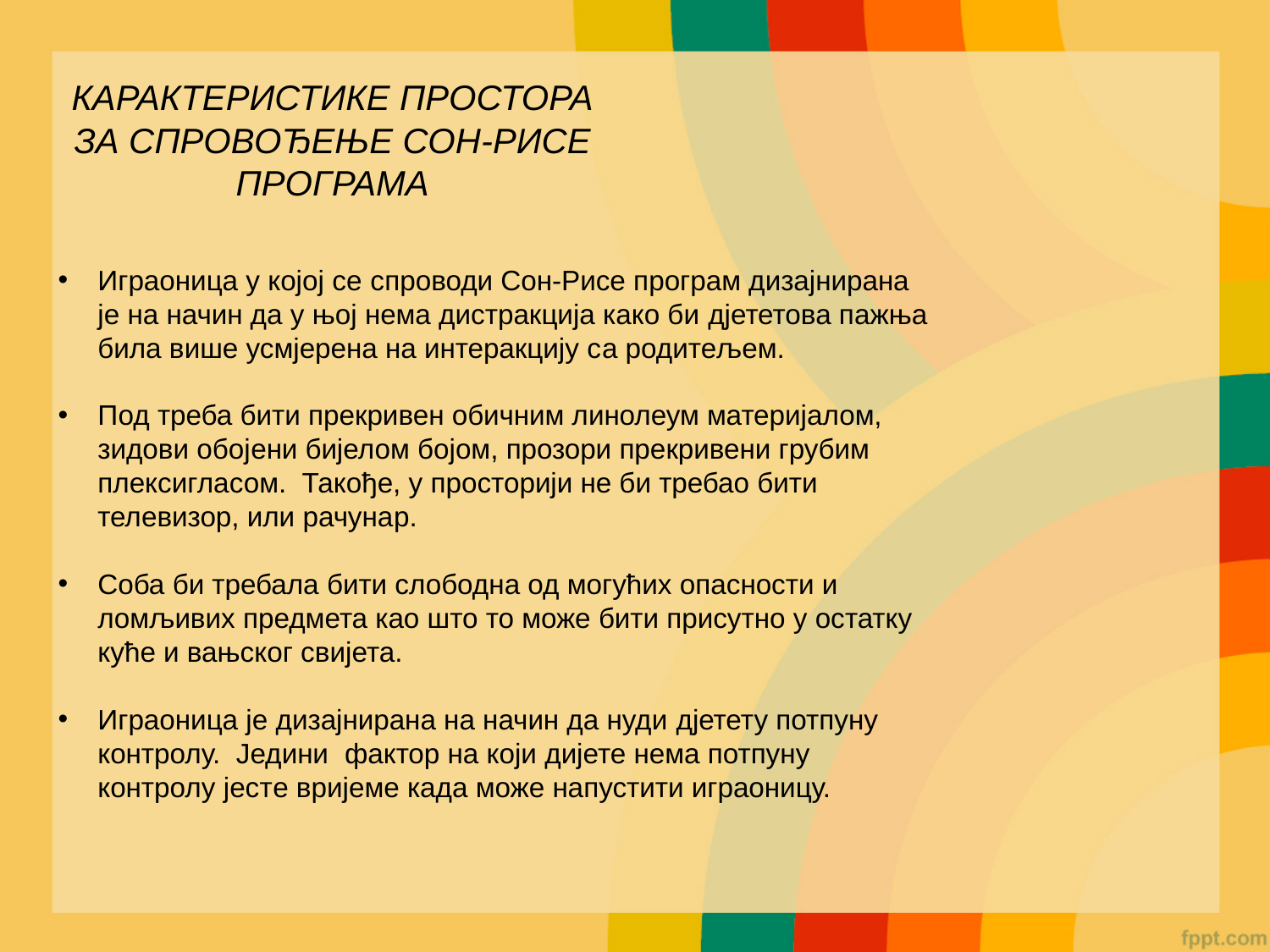

# КАРАКТЕРИСТИКЕ ПРОСТОРА ЗА СПРОВОЂЕЊЕ СОН-РИСЕ ПРОГРАМА
Играоница у којој се спроводи Сон-Рисе програм дизајнирана је на начин да у њој нема дистракција како би дјететова пажња била више усмјерена на интеракцију са родитељем.

Под треба бити прекривен обичним линолеум материјалом, зидови обојени бијелом бојом, прозори прекривени грубим плексигласом.  Такође, у просторији не би требао бити  телевизор, или рачунар.

Соба би требала бити слободна од могућих опасности и ломљивих предмета као што то може бити присутно у остатку куће и вањског свијета.

Играоница је дизајнирана на начин да нуди дјетету потпуну контролу.  Једини  фактор на који дијете нема потпуну контролу јесте вријеме када може напустити играоницу.